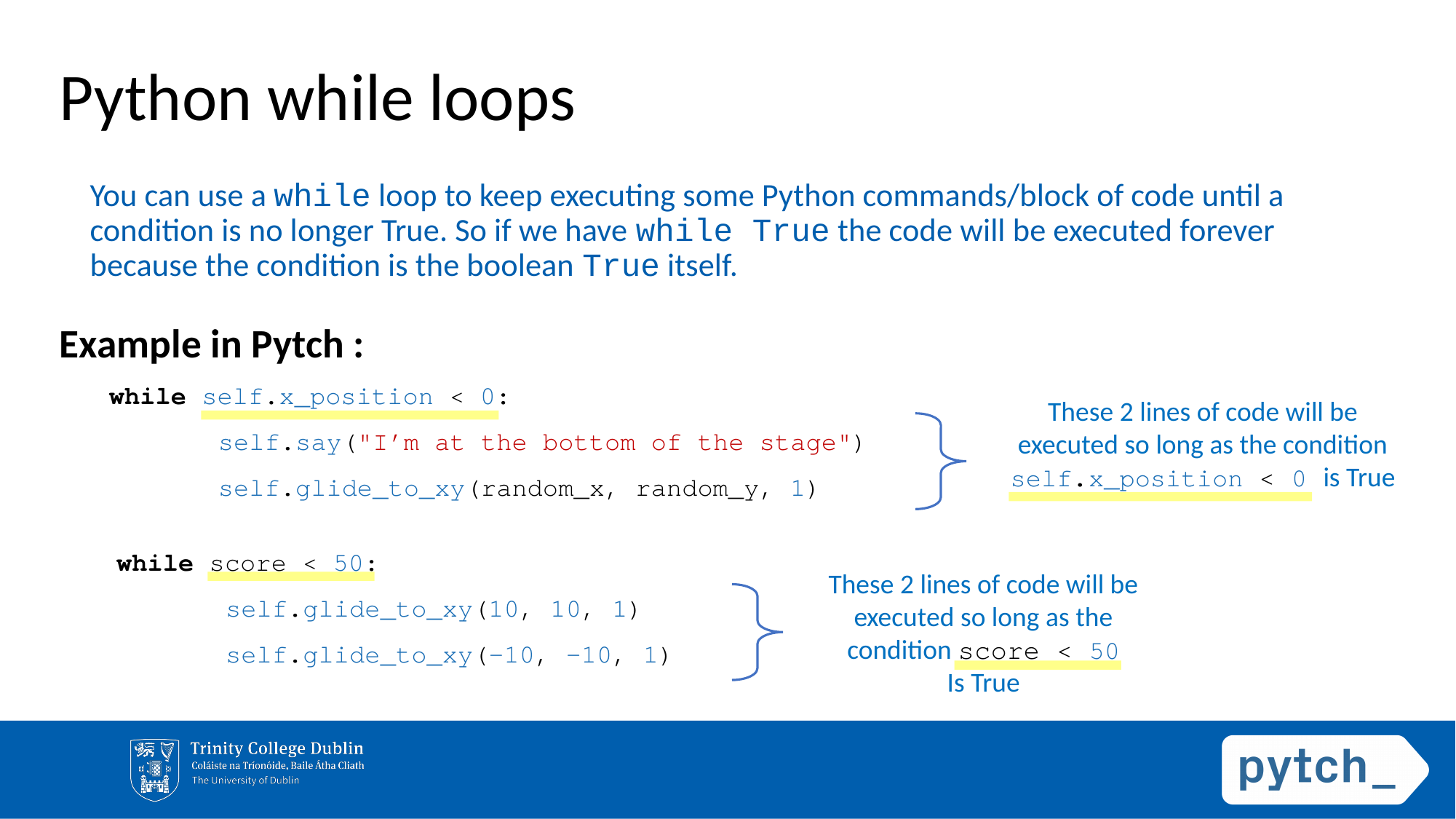

# Python while loops
You can use a while loop to keep executing some Python commands/block of code until a condition is no longer True. So if we have while True the code will be executed forever because the condition is the boolean True itself.
Example in Pytch :
while self.x_position < 0:
	self.say("I’m at the bottom of the stage")
	self.glide_to_xy(random_x, random_y, 1)
These 2 lines of code will be executed so long as the condition self.x_position < 0 is True

while score < 50:
	self.glide_to_xy(10, 10, 1)
	self.glide_to_xy(-10, -10, 1)
These 2 lines of code will be executed so long as the condition score < 50
Is True